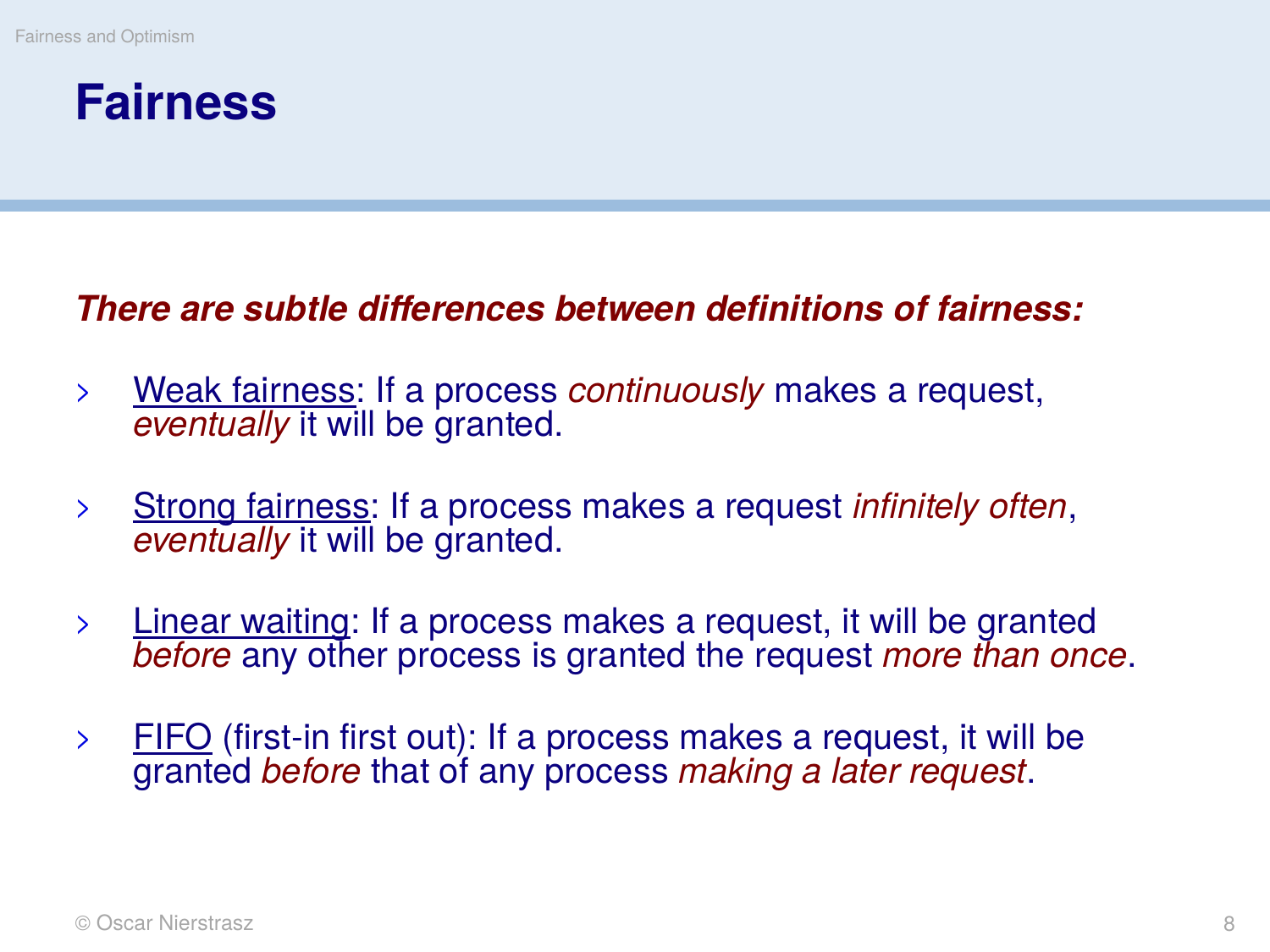

Fairness and Optimism
# Fairness
There are subtle differences between definitions of fairness:

Weak fairness: If a process continuously makes a request, eventually it will be granted.

Strong fairness: If a process makes a request infinitely often, eventually it will be granted.

Linear waiting: If a process makes a request, it will be granted before any other process is granted the request more than once.

FIFO (first-in first out): If a process makes a request, it will be granted before that of any process making a later request.
© Oscar Nierstrasz
8